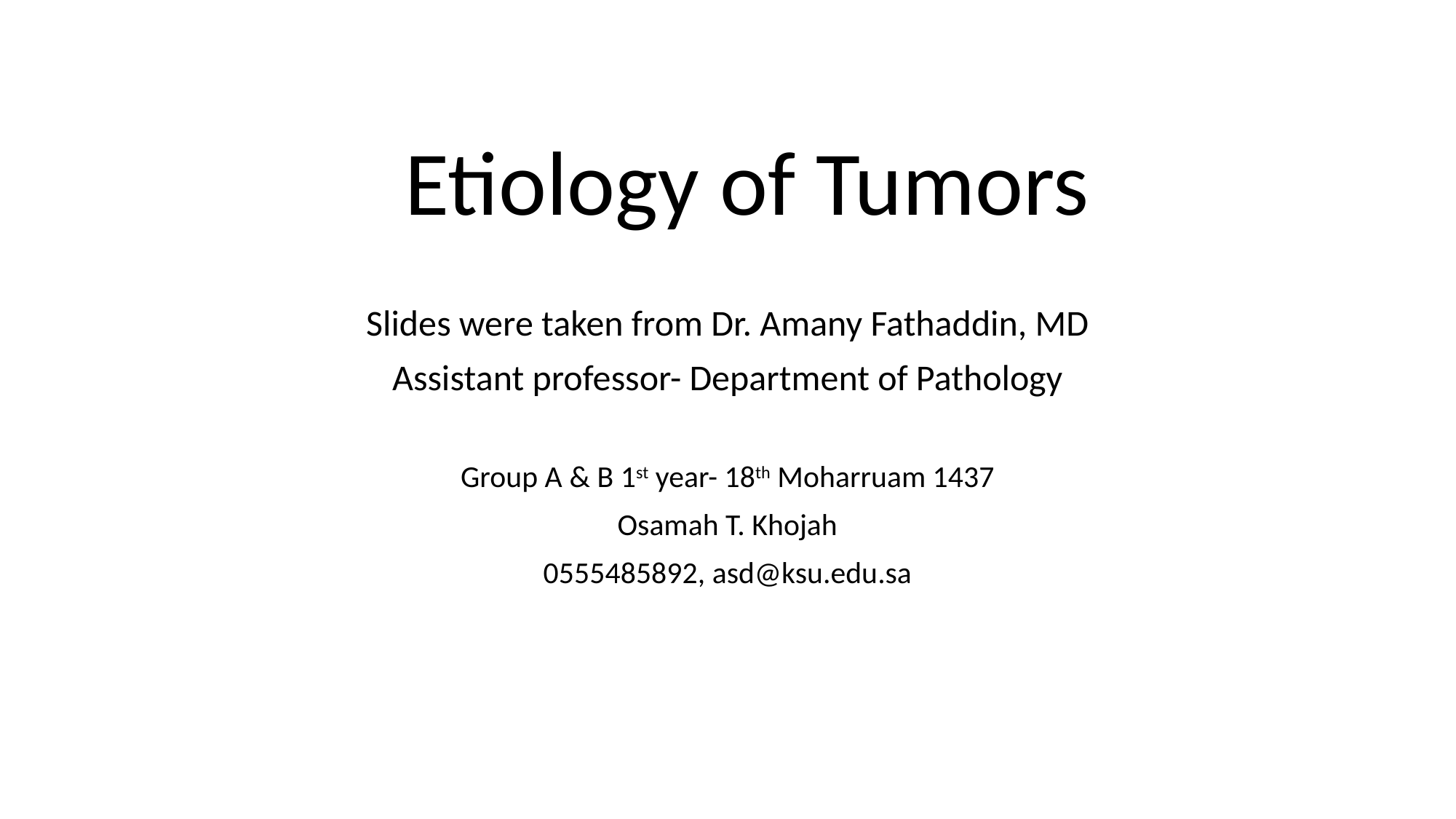

# Etiology of Tumors

Slides were taken from Dr. Amany Fathaddin, MD
Assistant professor- Department of Pathology

Group A & B 1st year- 18th Moharruam 1437
Osamah T. Khojah
0555485892, asd@ksu.edu.sa